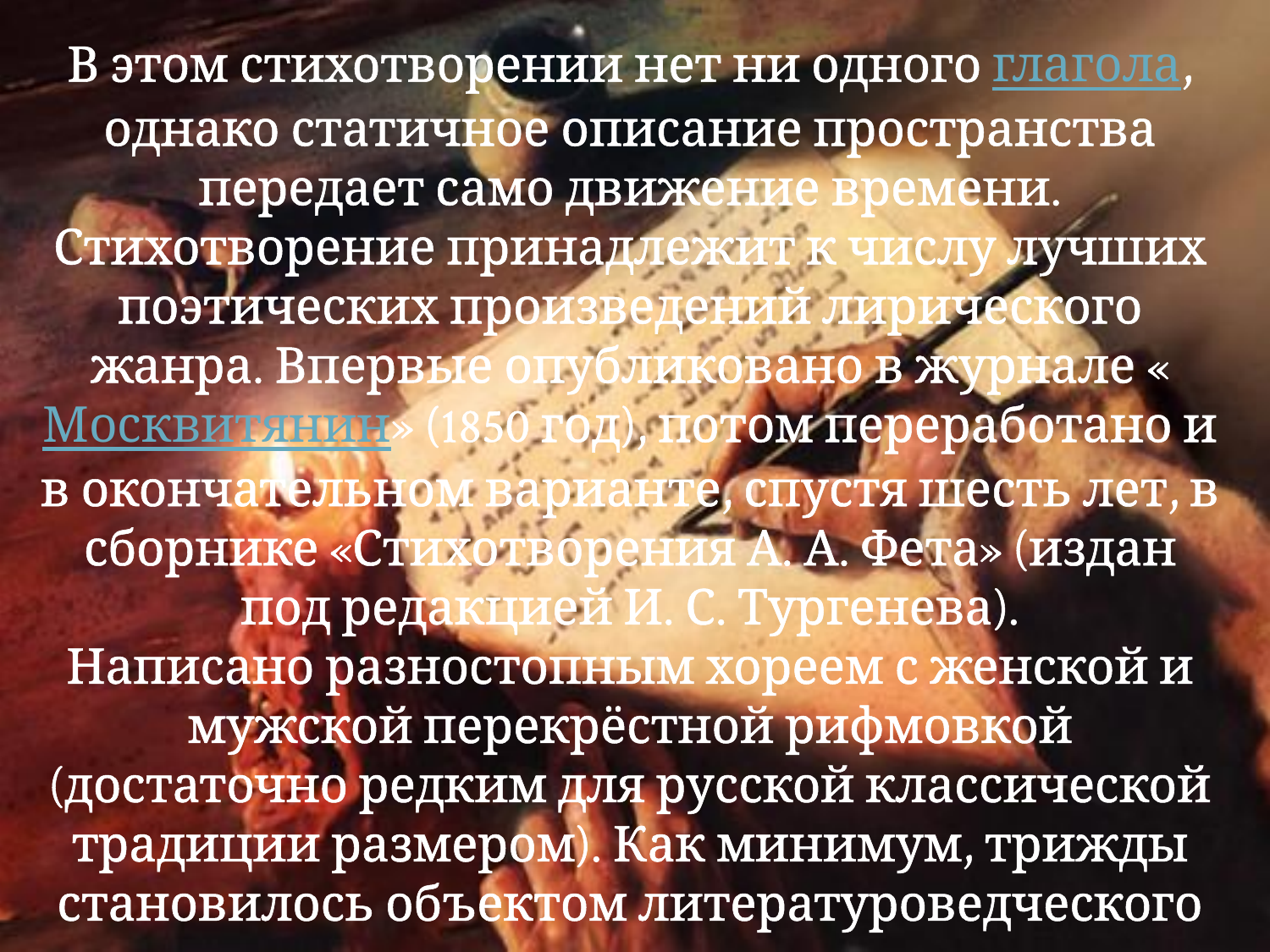

В этом стихотворении нет ни одного глагола, однако статичное описание пространства передает само движение времени.
Стихотворение принадлежит к числу лучших поэтических произведений лирического жанра. Впервые опубликовано в журнале «Москвитянин» (1850 год), потом переработано и в окончательном варианте, спустя шесть лет, в сборнике «Стихотворения А. А. Фета» (издан под редакцией И. С. Тургенева).
Написано разностопным хореем с женской и мужской перекрёстной рифмовкой (достаточно редким для русской классической традиции размером). Как минимум, трижды становилось объектом литературоведческого анализа.